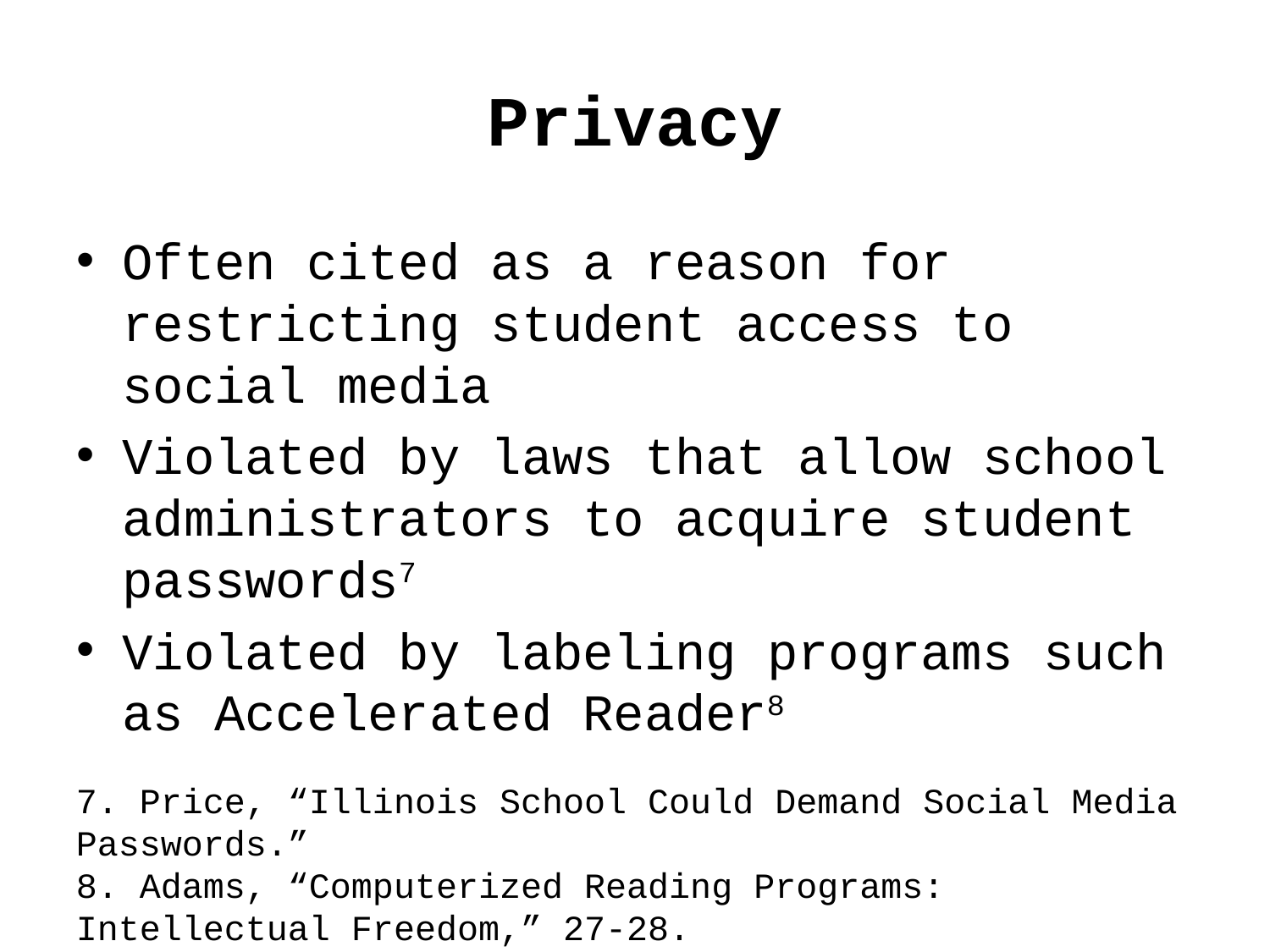

# Privacy
Often cited as a reason for restricting student access to social media
Violated by laws that allow school administrators to acquire student passwords7
Violated by labeling programs such as Accelerated Reader8
7. Price, “Illinois School Could Demand Social Media Passwords.”
8. Adams, “Computerized Reading Programs: Intellectual Freedom,” 27-28.